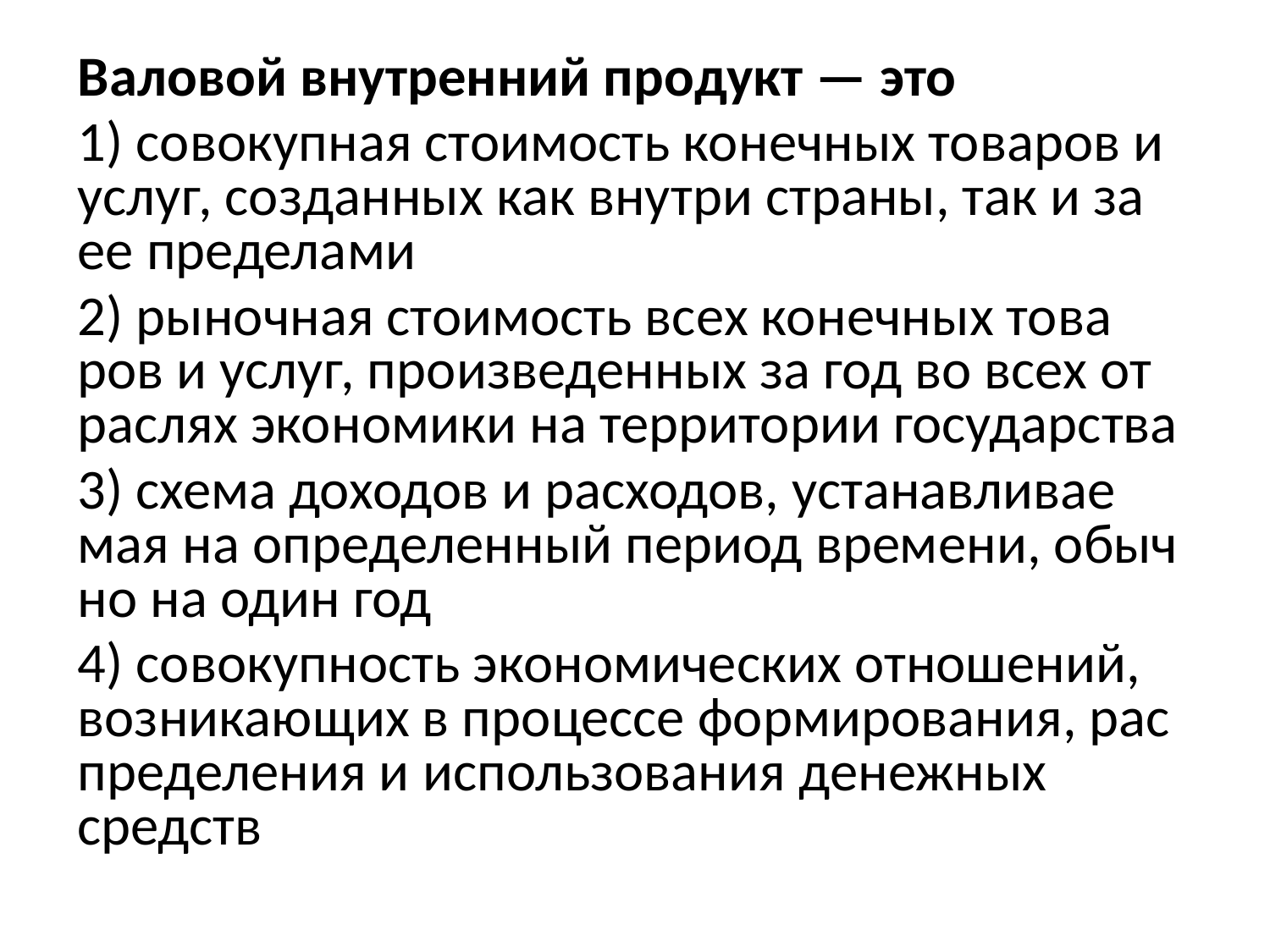

Ва­ло­вой внут­рен­ний про­дукт — это
1) со­во­куп­ная сто­и­мость ко­неч­ных то­ва­ров и услуг, со­здан­ных как внут­ри стра­ны, так и за ее пре­де­ла­ми
2) ры­ноч­ная сто­и­мость всех ко­неч­ных то­ва­ров и услуг, про­из­ве­ден­ных за год во всех от­рас­лях эко­но­ми­ки на тер­ри­то­рии го­су­дар­ства
3) схема до­хо­дов и рас­хо­дов, уста­нав­ли­ва­е­мая на опре­де­лен­ный пе­ри­од вре­ме­ни, обыч­но на один год
4) со­во­куп­ность эко­но­ми­че­ских от­но­ше­ний, воз­ни­ка­ю­щих в про­цес­се фор­ми­ро­ва­ния, рас­пре­де­ле­ния и ис­поль­зо­ва­ния де­неж­ных средств